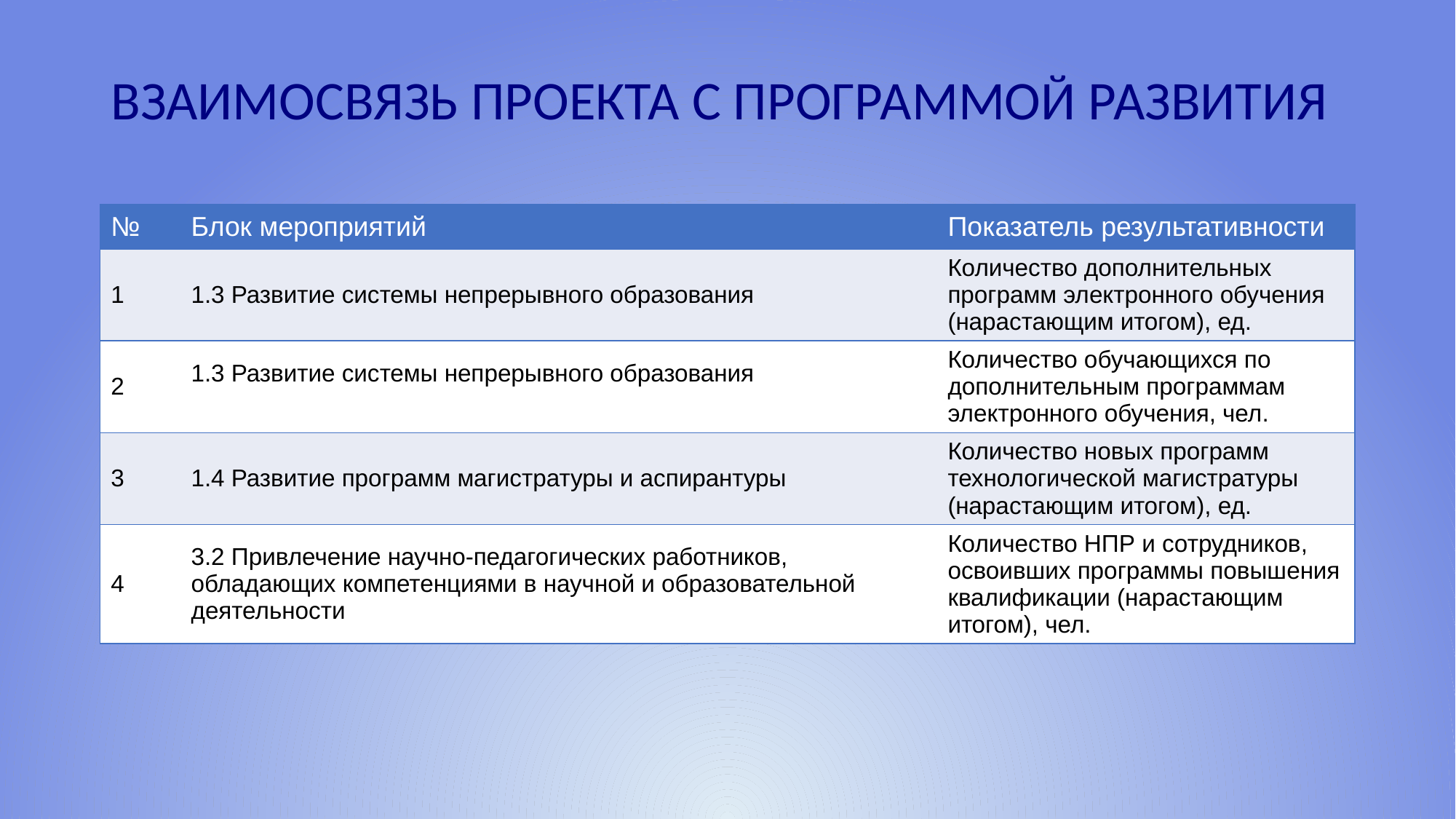

# Взаимосвязь проекта с Программой развития
| № | Блок мероприятий | Показатель результативности |
| --- | --- | --- |
| 1 | 1.3 Развитие системы непрерывного образования | Количество дополнительных программ электронного обучения (нарастающим итогом), ед. |
| 2 | 1.3 Развитие системы непрерывного образования | Количество обучающихся по дополнительным программам электронного обучения, чел. |
| 3 | 1.4 Развитие программ магистратуры и аспирантуры | Количество новых программ технологической магистратуры (нарастающим итогом), ед. |
| 4 | 3.2 Привлечение научно-педагогических работников, обладающих компетенциями в научной и образовательной деятельности | Количество НПР и сотрудников, освоивших программы повышения квалификации (нарастающим итогом), чел. |